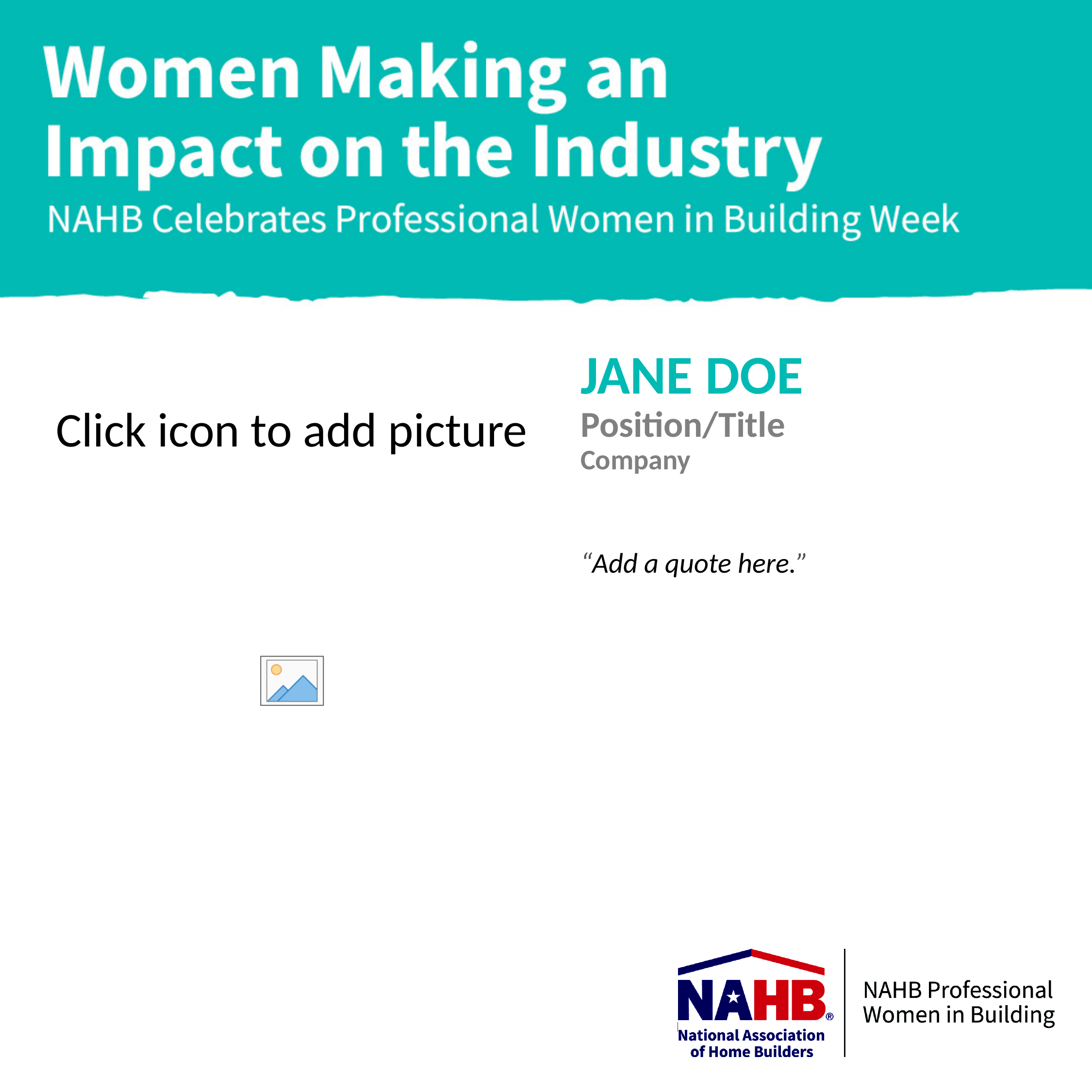

JANE DOE
Position/Title
Company 2023
 2023
“Add a quote here.”